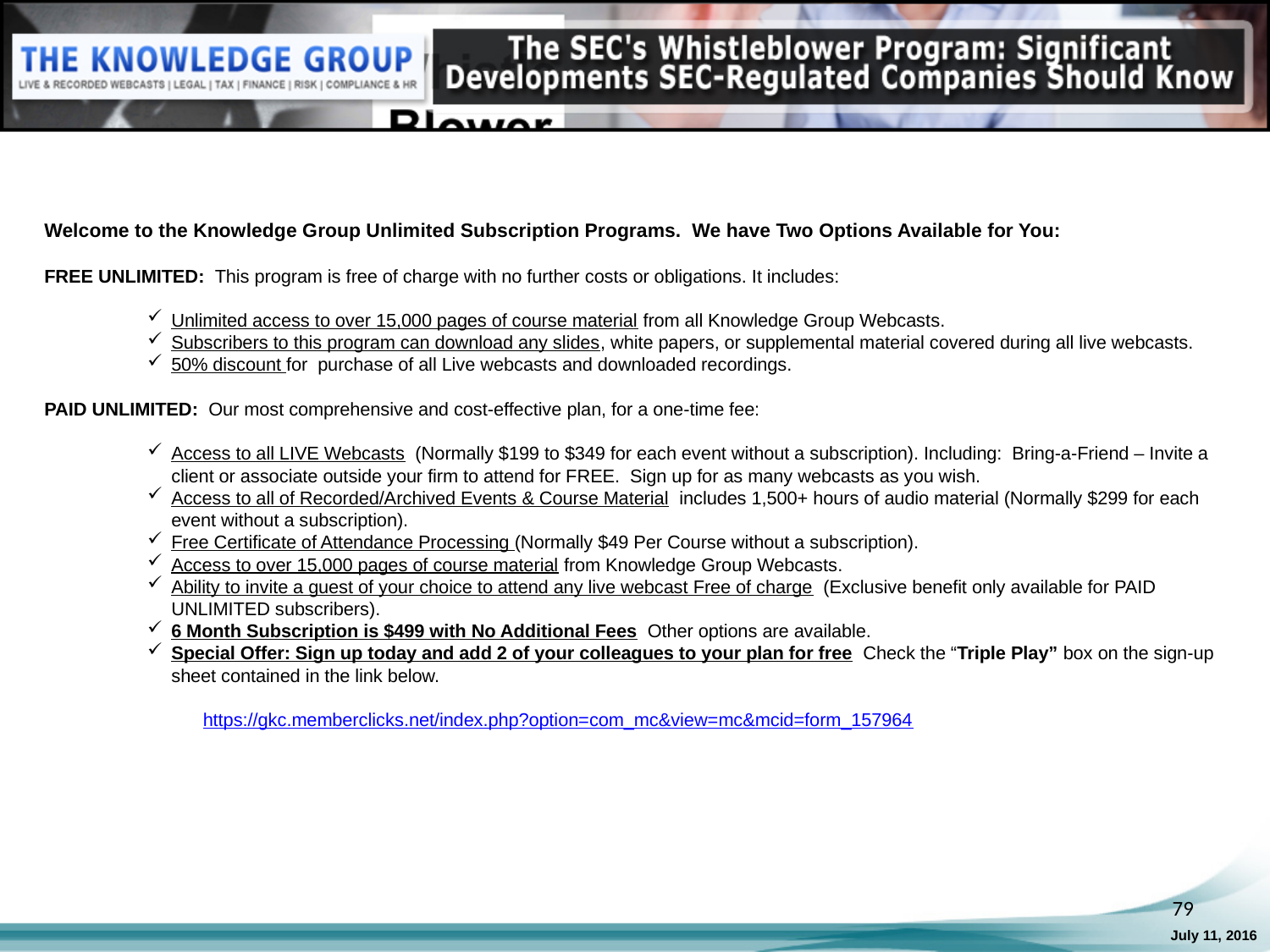

Welcome to the Knowledge Group Unlimited Subscription Programs.  We have Two Options Available for You:

FREE UNLIMITED:  This program is free of charge with no further costs or obligations. It includes:

Unlimited access to over 15,000 pages of course material from all Knowledge Group Webcasts.
Subscribers to this program can download any slides, white papers, or supplemental material covered during all live webcasts.
50% discount for  purchase of all Live webcasts and downloaded recordings.

PAID UNLIMITED:  Our most comprehensive and cost-effective plan, for a one-time fee:

Access to all LIVE Webcasts  (Normally $199 to $349 for each event without a subscription). Including:  Bring-a-Friend – Invite a client or associate outside your firm to attend for FREE.  Sign up for as many webcasts as you wish.
Access to all of Recorded/Archived Events & Course Material  includes 1,500+ hours of audio material (Normally $299 for each event without a subscription).
Free Certificate of Attendance Processing (Normally $49 Per Course without a subscription).
Access to over 15,000 pages of course material from Knowledge Group Webcasts.
Ability to invite a guest of your choice to attend any live webcast Free of charge  (Exclusive benefit only available for PAID UNLIMITED subscribers).
6 Month Subscription is $499 with No Additional Fees  Other options are available.
Special Offer: Sign up today and add 2 of your colleagues to your plan for free  Check the “Triple Play” box on the sign-up sheet contained in the link below.

https://gkc.memberclicks.net/index.php?option=com_mc&view=mc&mcid=form_157964

79
July 11, 2016